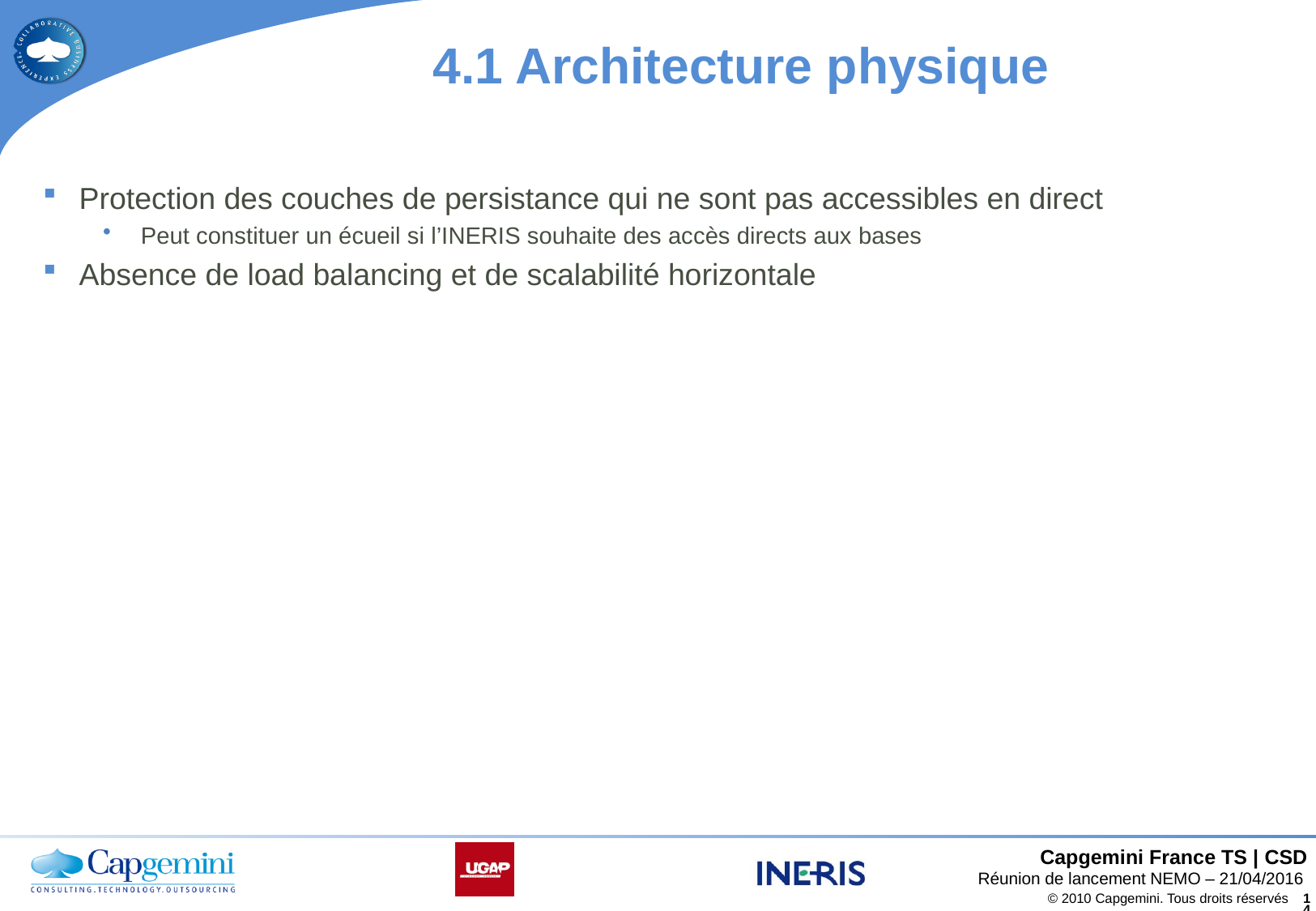

# 4.1 Architecture physique
Protection des couches de persistance qui ne sont pas accessibles en direct
Peut constituer un écueil si l’INERIS souhaite des accès directs aux bases
Absence de load balancing et de scalabilité horizontale

Réunion de lancement NEMO – 21/04/2016
© 2010 Capgemini. Tous droits réservés
14